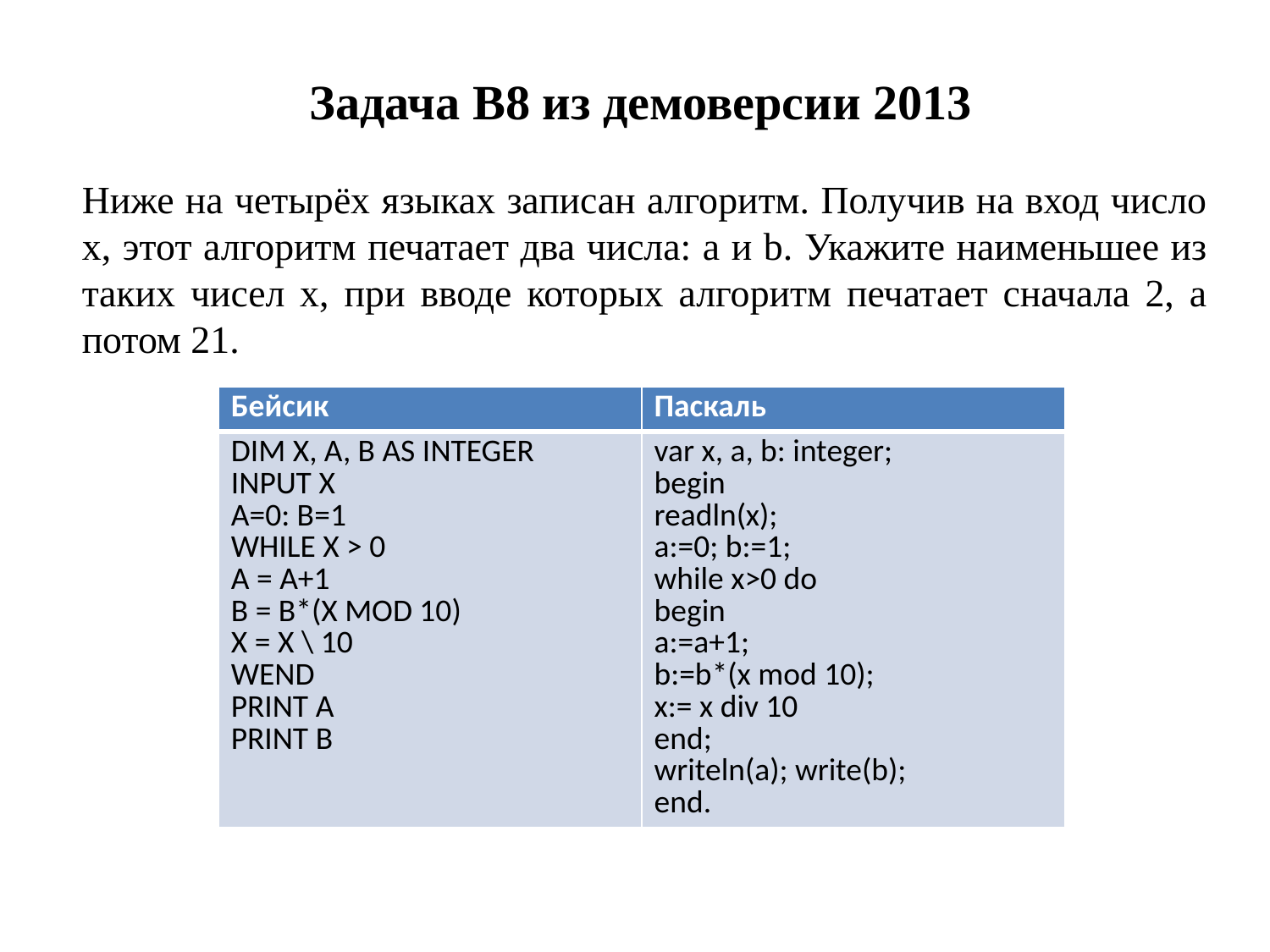

# Задача B8 из демоверсии 2013
Ниже на четырёх языках записан алгоритм. Получив на вход число x, этот алгоритм печатает два числа: a и b. Укажите наименьшее из таких чисел x, при вводе которых алгоритм печатает сначала 2, а потом 21.

| Бейсик | Паскаль |
| --- | --- |
| DIM X, A, B AS INTEGER INPUT X A=0: B=1 WHILE X > 0 A = A+1 B = B\*(X MOD 10) X = X \ 10 WEND PRINT A PRINT B | var x, a, b: integer; begin readln(x); a:=0; b:=1; while x>0 do begin a:=a+1; b:=b\*(x mod 10); x:= x div 10 end; writeln(a); write(b); end. |